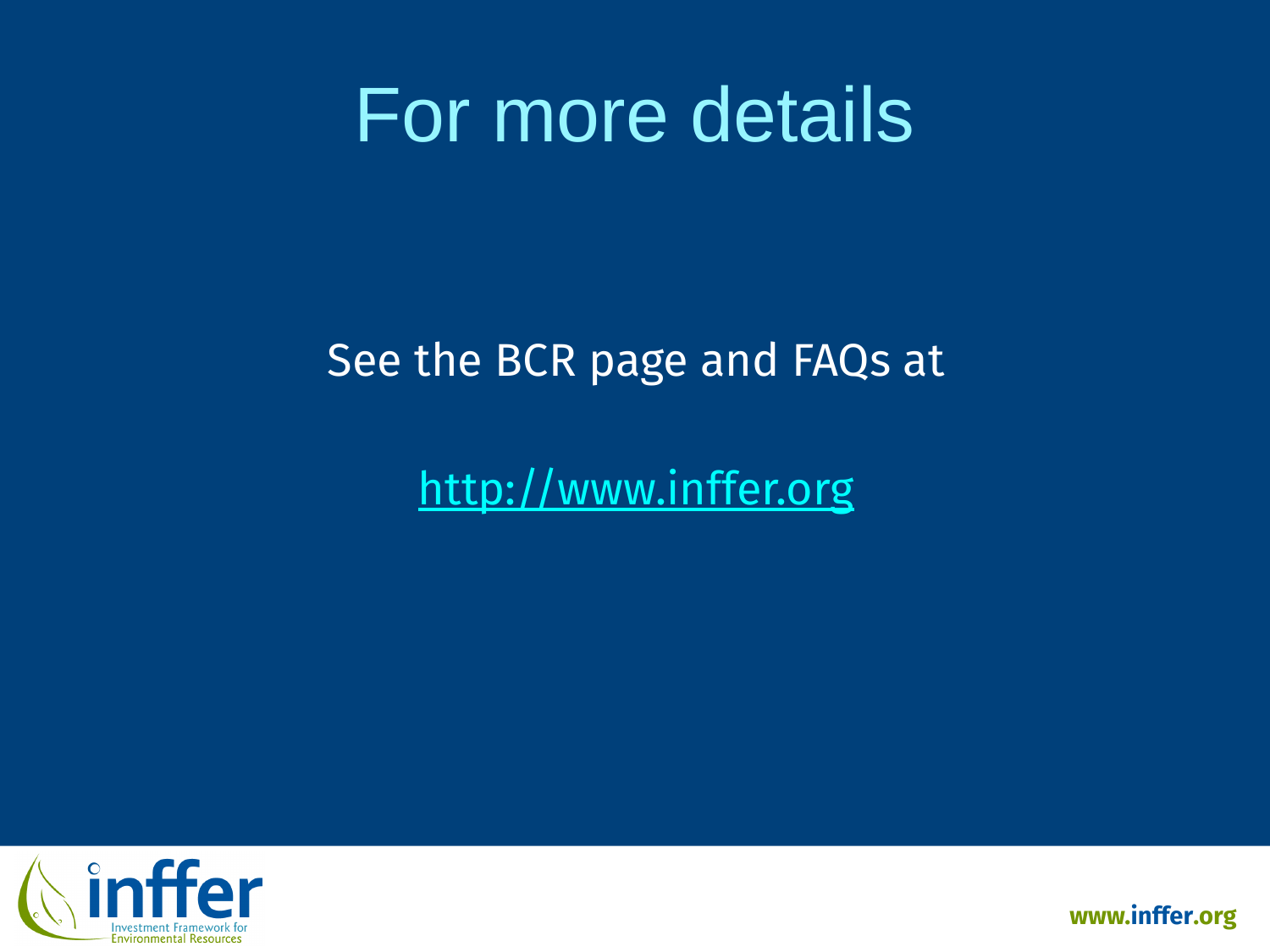

# For more details

See the BCR page and FAQs at

http://www.inffer.org